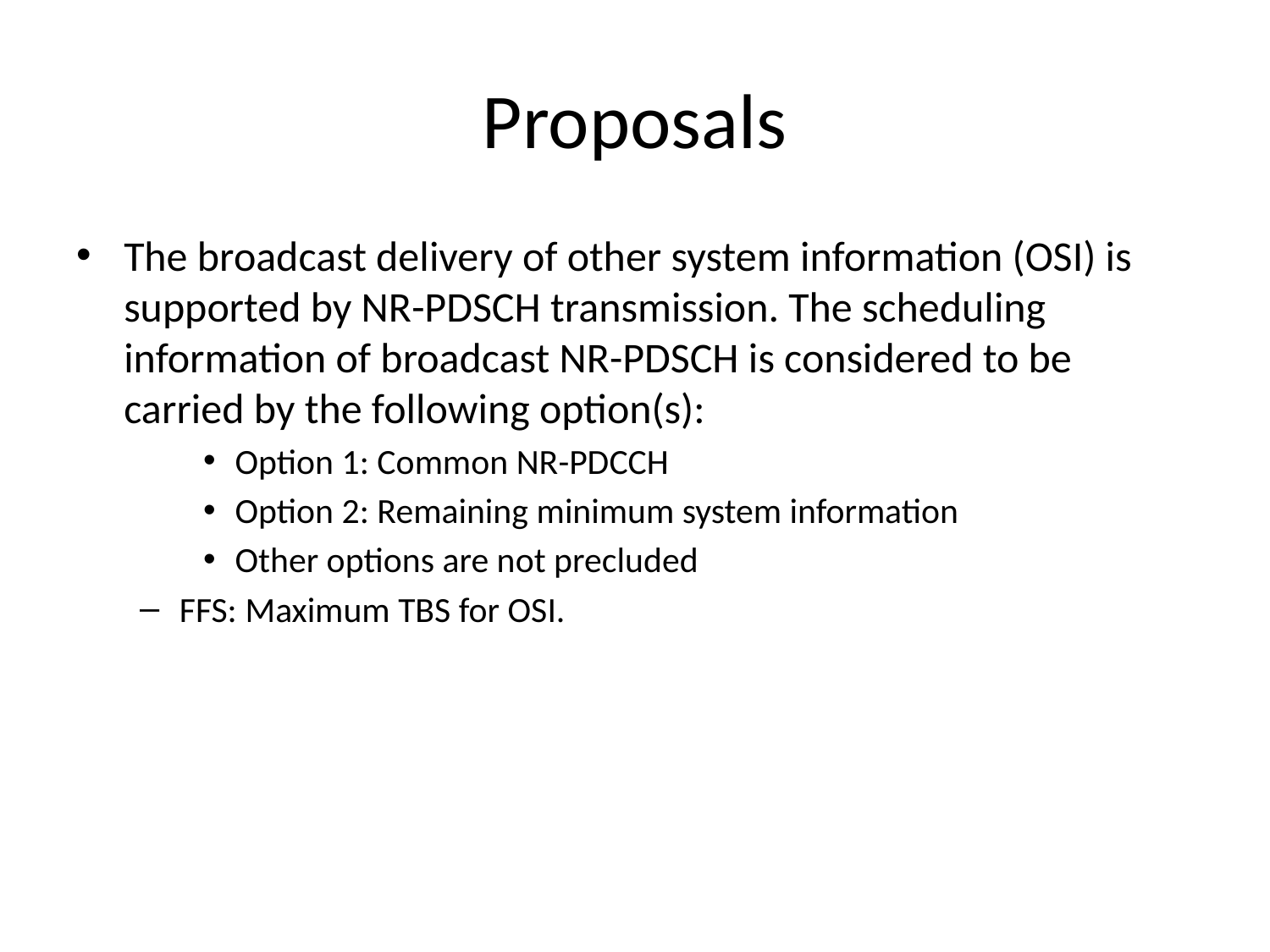

# Proposals
The broadcast delivery of other system information (OSI) is supported by NR-PDSCH transmission. The scheduling information of broadcast NR-PDSCH is considered to be carried by the following option(s):
Option 1: Common NR-PDCCH
Option 2: Remaining minimum system information
Other options are not precluded
FFS: Maximum TBS for OSI.